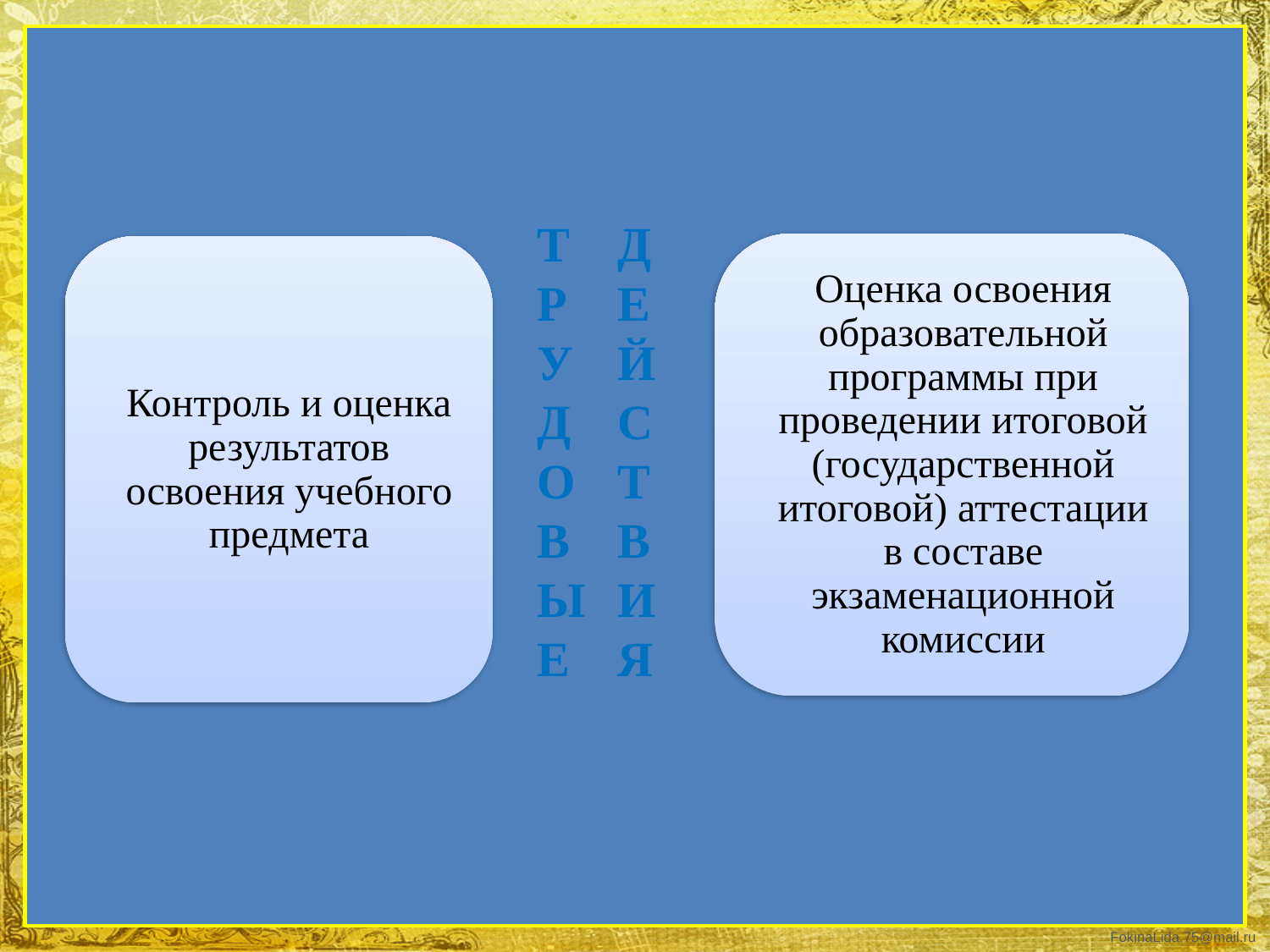

Контроль и оценка результатов освоения учебного предмета
Оценка освоения образовательной программы при проведении итоговой (государственной итоговой) аттестации в составе экзаменационной комиссии
Т
Р
У
Д
О
В
Ы
Е
Д
Е
Й
С
Т
В
И
Я